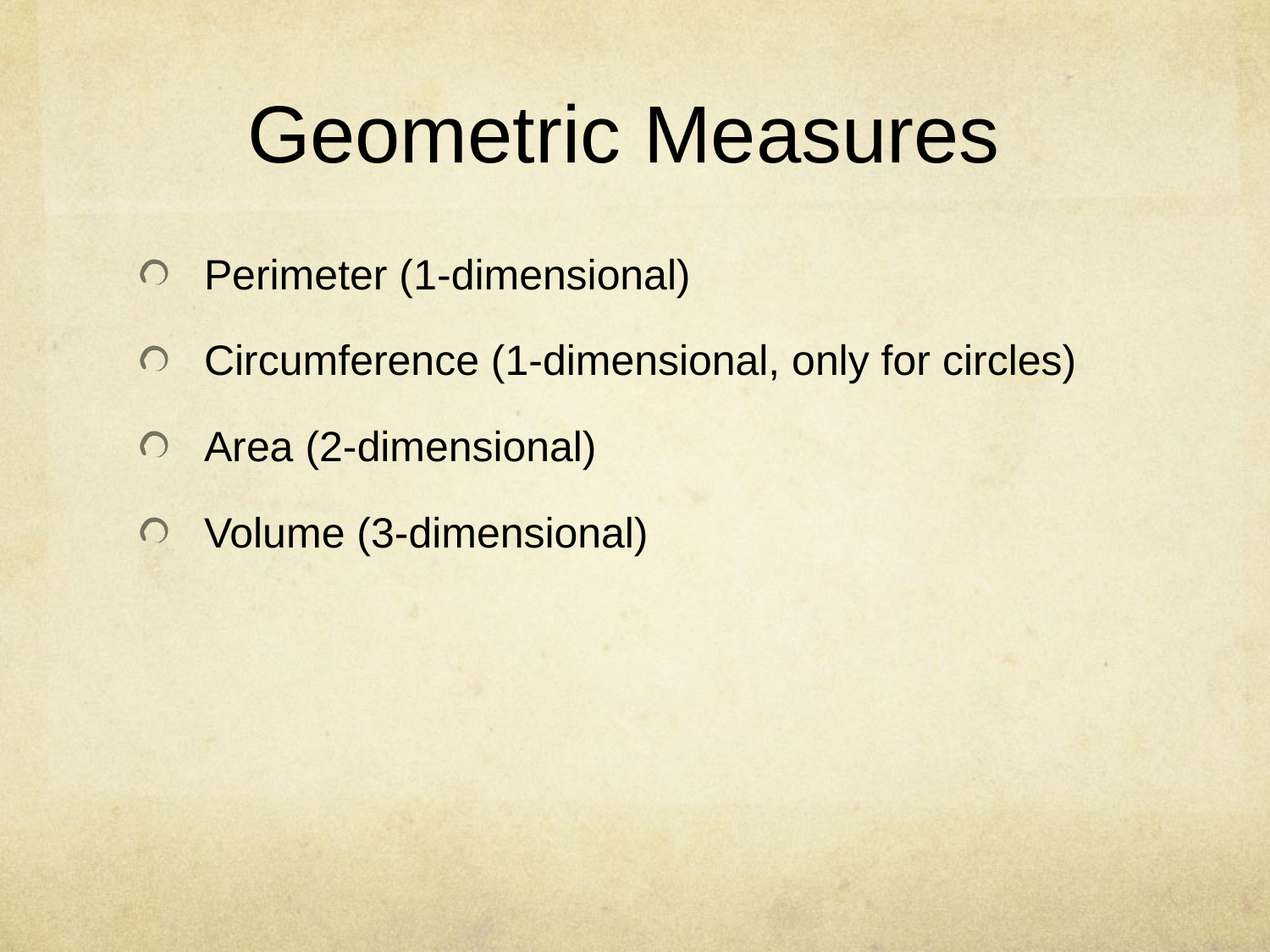

# Geometric Measures
Perimeter (1-dimensional)
Circumference (1-dimensional, only for circles)
Area (2-dimensional)
Volume (3-dimensional)